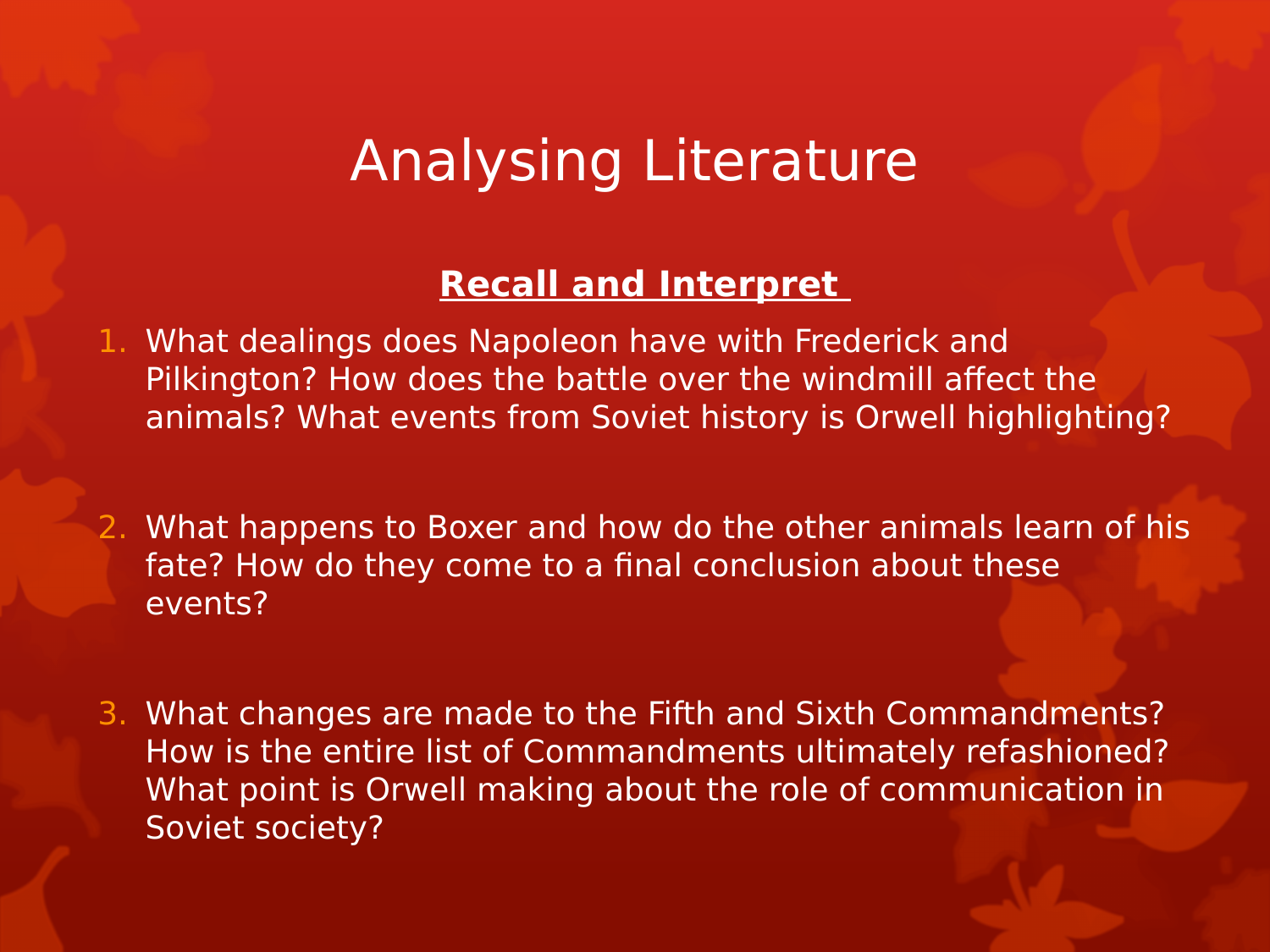

# Analysing Literature
Recall and Interpret
What dealings does Napoleon have with Frederick and Pilkington? How does the battle over the windmill affect the animals? What events from Soviet history is Orwell highlighting?

What happens to Boxer and how do the other animals learn of his fate? How do they come to a final conclusion about these events?

What changes are made to the Fifth and Sixth Commandments? How is the entire list of Commandments ultimately refashioned? What point is Orwell making about the role of communication in Soviet society?